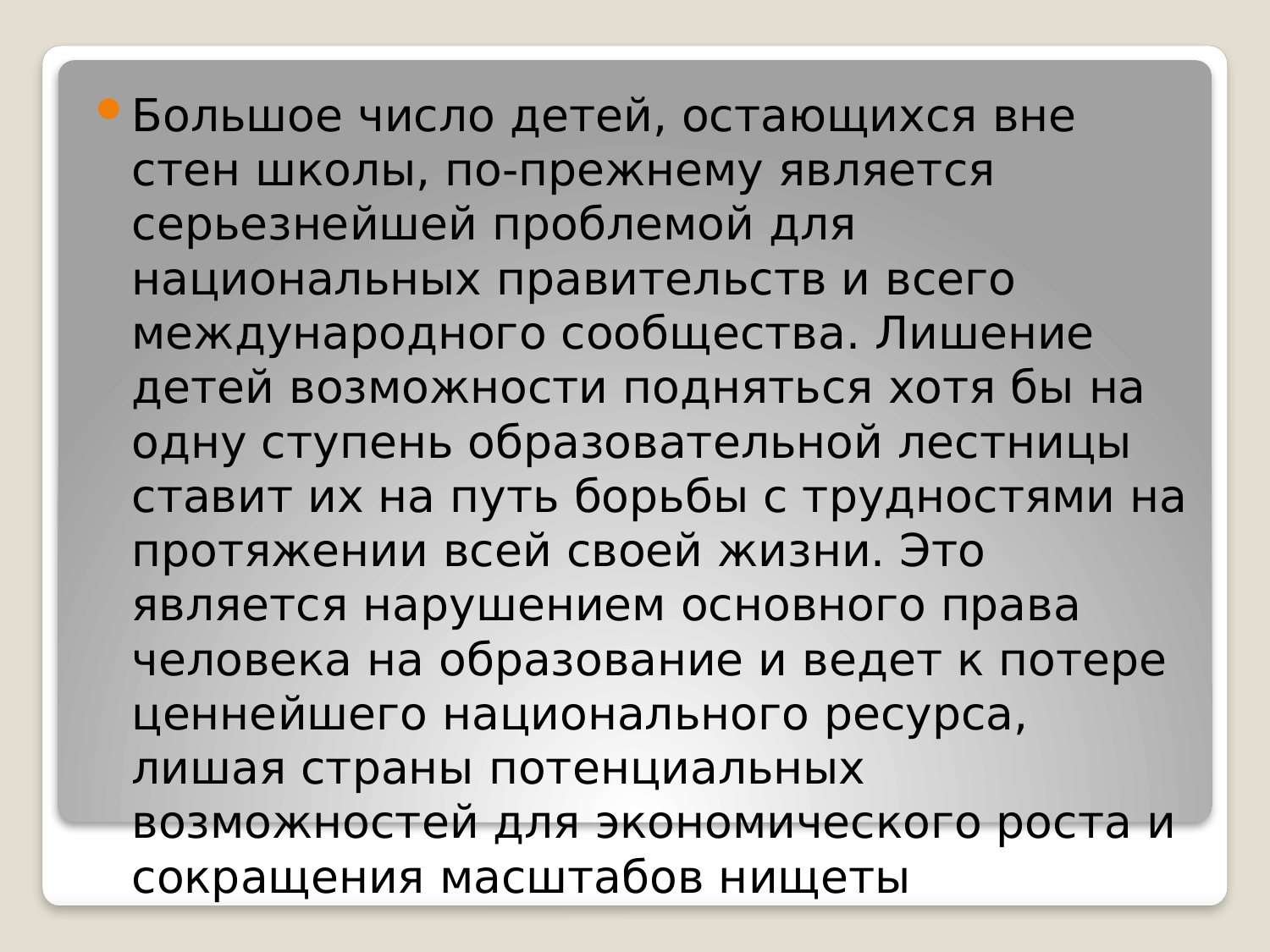

Большое число детей, остающихся вне стен школы, по-прежнему является серьезнейшей проблемой для национальных правительств и всего международного сообщества. Лишение детей возможности подняться хотя бы на одну ступень образовательной лестницы ставит их на путь борьбы с трудностями на протяжении всей своей жизни. Это является нарушением основного права человека на образование и ведет к потере ценнейшего национального ресурса, лишая страны потенциальных возможностей для экономического роста и сокращения масштабов нищеты